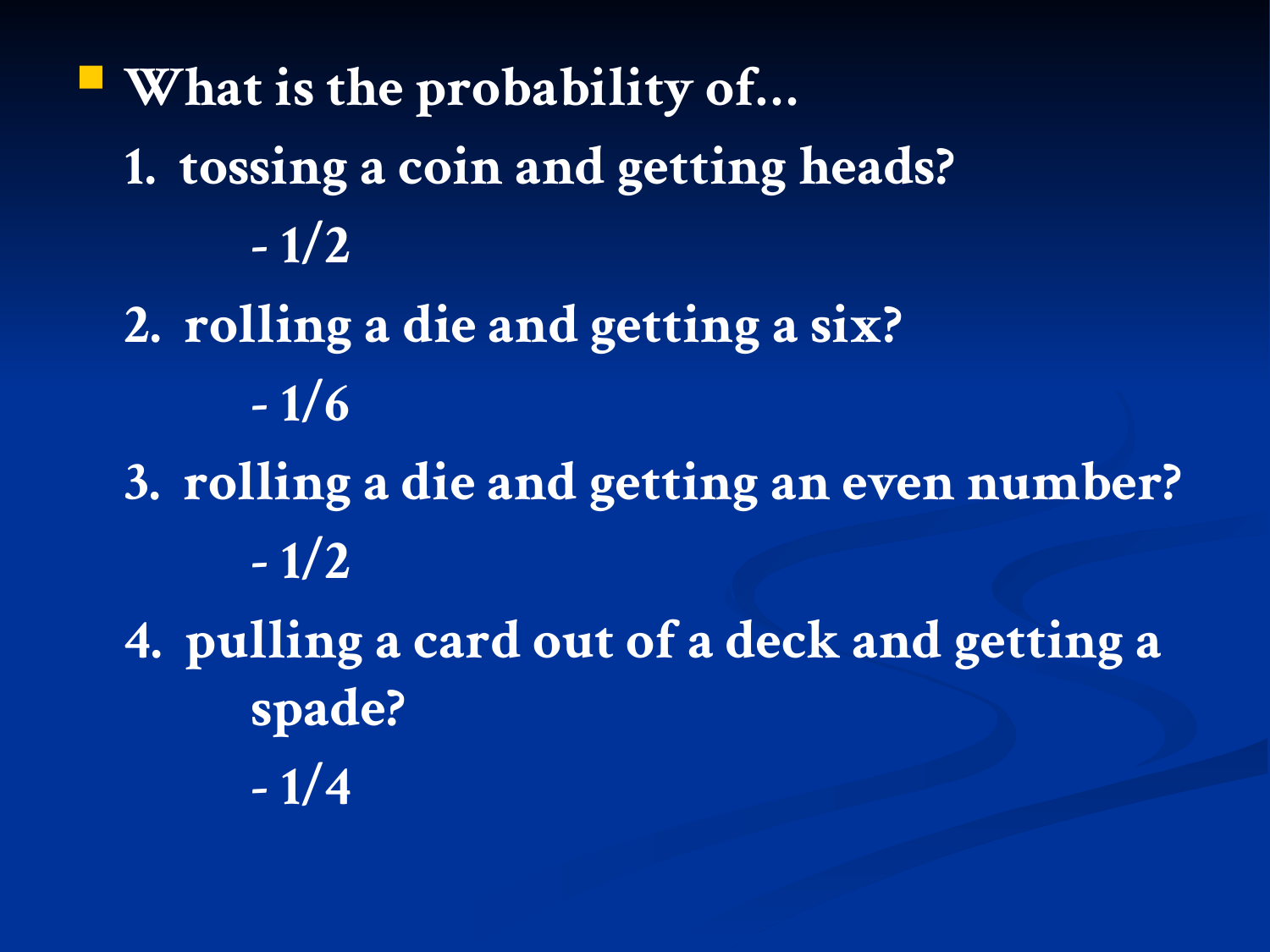

#
What is the probability of…
	1.  tossing a coin and getting heads?
		- 1/2
	2.  rolling a die and getting a six?
		- 1/6
	3.  rolling a die and getting an even number?
		- 1/2
	4.  pulling a card out of a deck and getting a          	spade?
		- 1/4